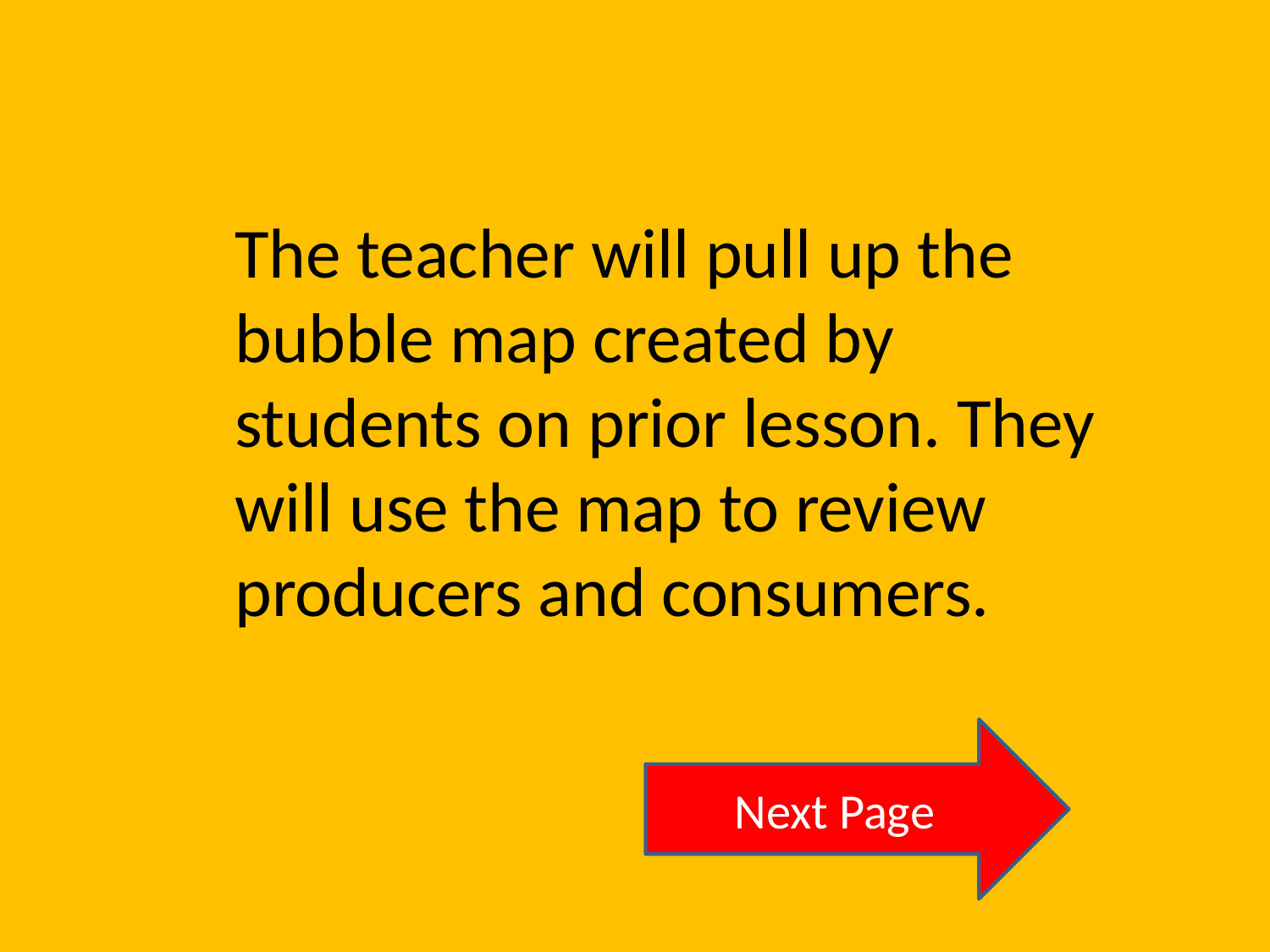

The teacher will pull up the bubble map created by students on prior lesson. They will use the map to review producers and consumers.
Next Page